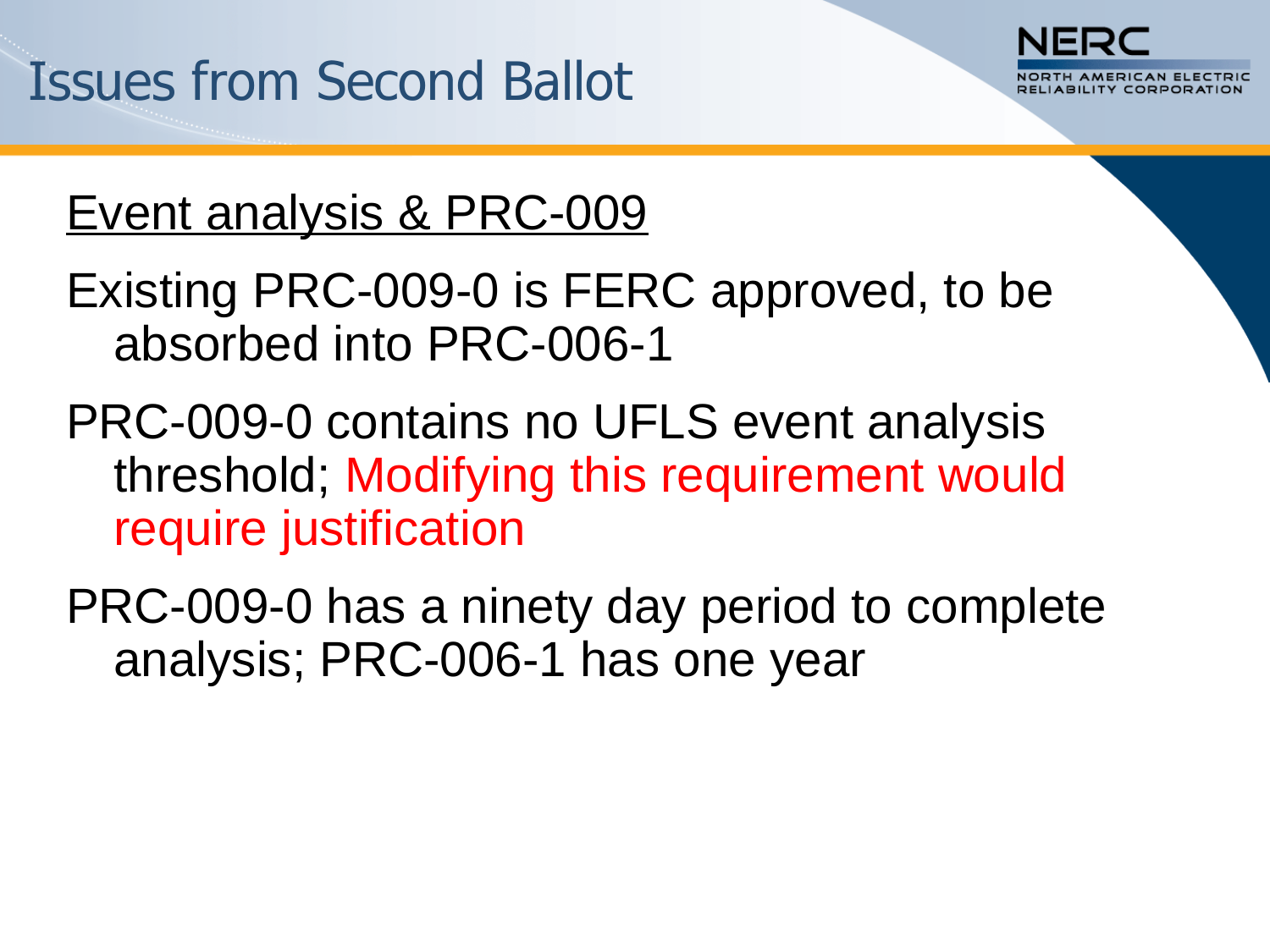

# Issues from Second Ballot
Event analysis & PRC-009
Existing PRC-009-0 is FERC approved, to be absorbed into PRC-006-1
PRC-009-0 contains no UFLS event analysis threshold; Modifying this requirement would require justification
PRC-009-0 has a ninety day period to complete analysis; PRC-006-1 has one year